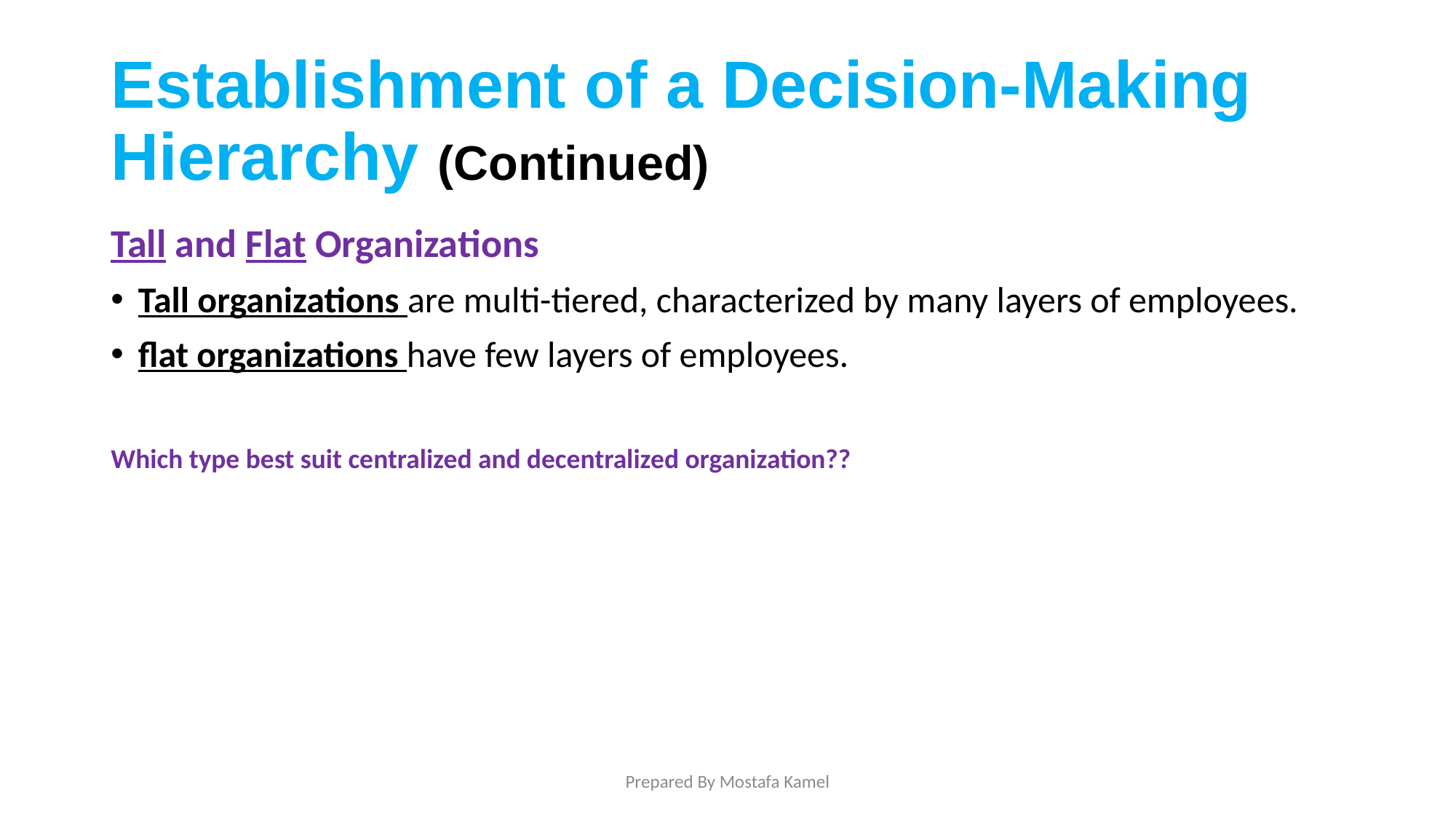

# Establishment of a Decision-Making Hierarchy (Continued)
Tall and Flat Organizations
Tall organizations are multi-tiered, characterized by many layers of employees.
flat organizations have few layers of employees.

Which type best suit centralized and decentralized organization??
Prepared By Mostafa Kamel